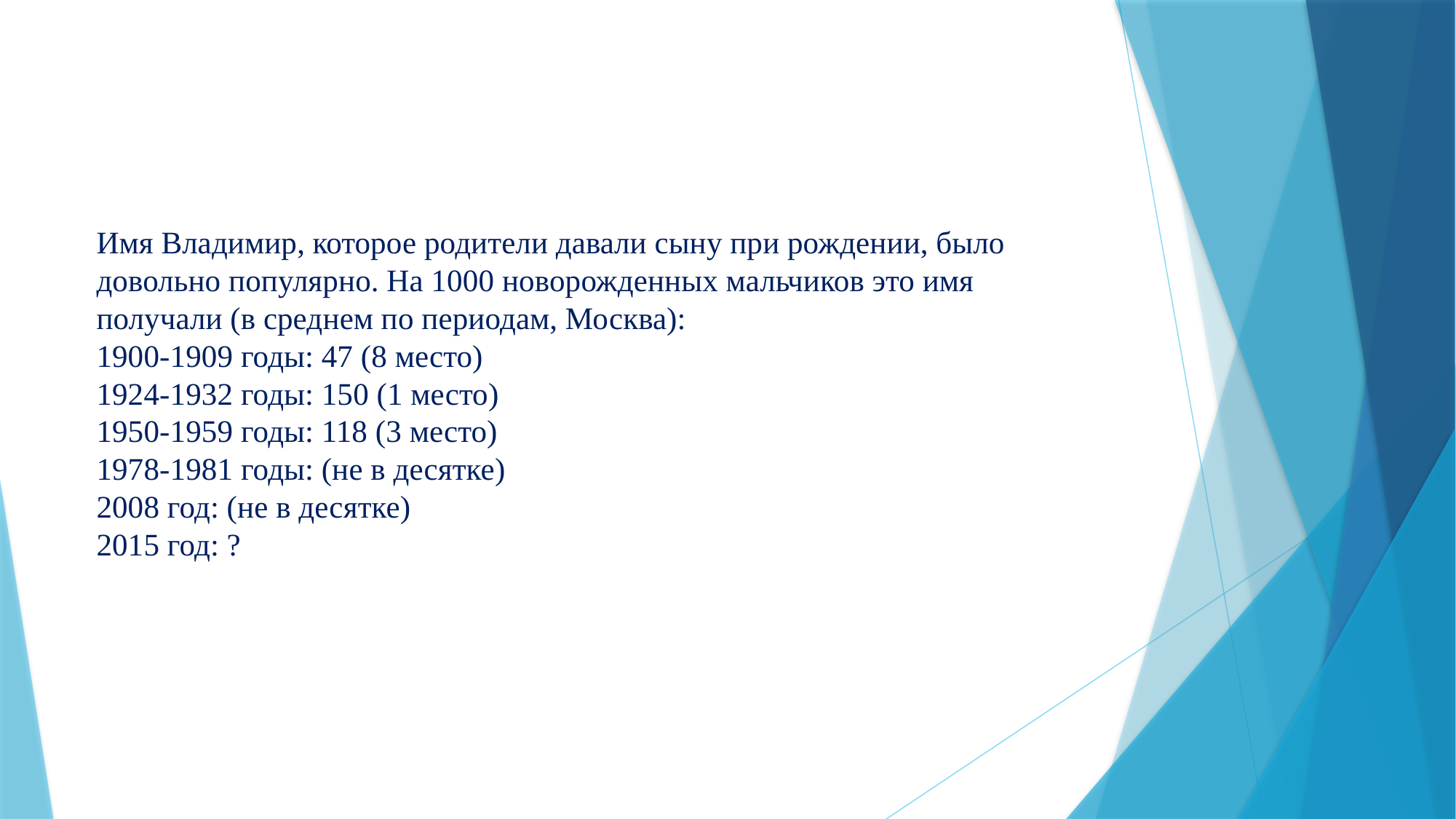

# Имя Владимир, которое родители давали сыну при рождении, было довольно популярно. На 1000 новорожденных мальчиков это имя получали (в среднем по периодам, Москва): 1900-1909 годы: 47 (8 место) 1924-1932 годы: 150 (1 место) 1950-1959 годы: 118 (3 место) 1978-1981 годы: (не в десятке) 2008 год: (не в десятке) 2015 год: ?